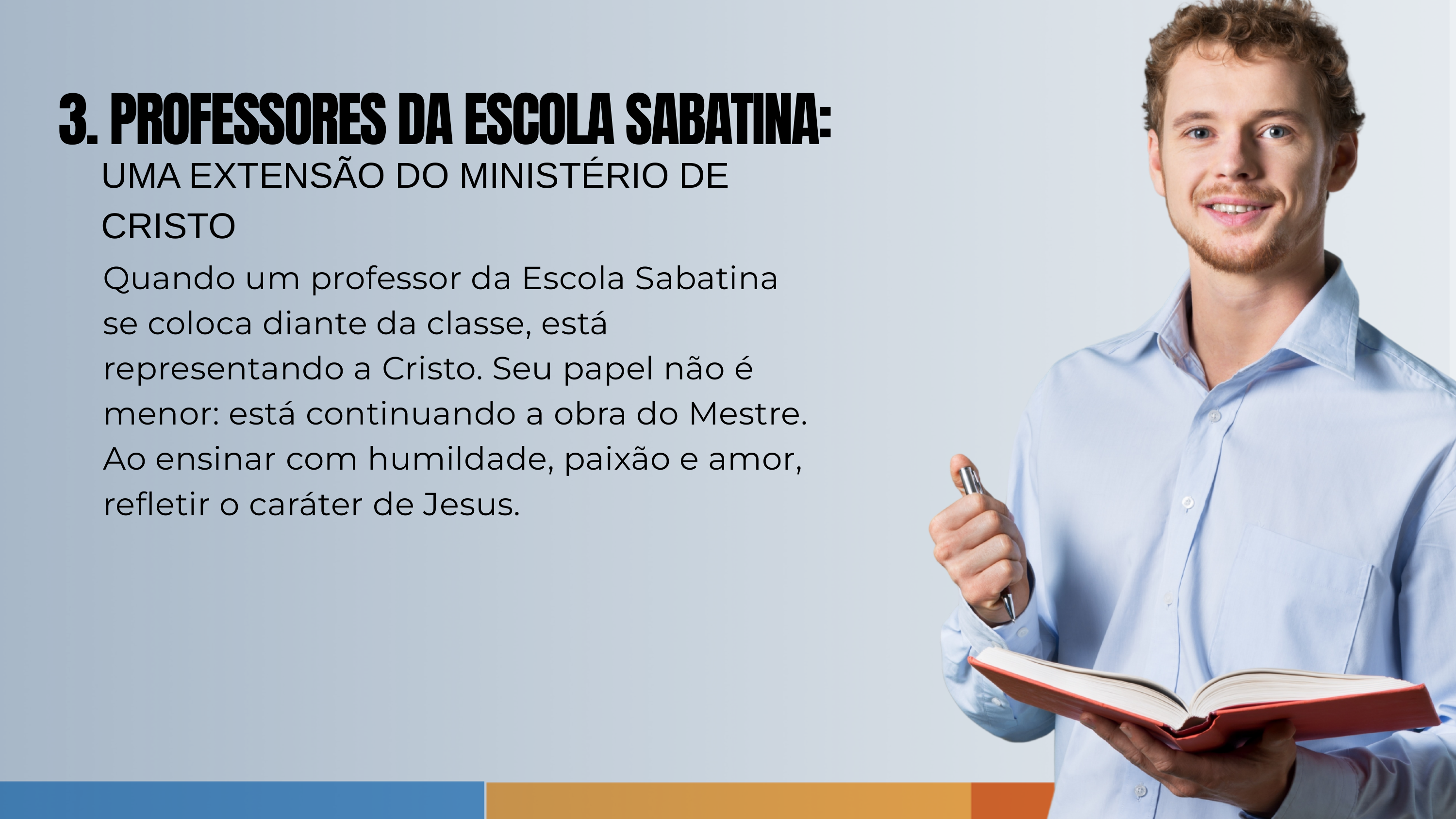

3. PROFESSORES DA ESCOLA SABATINA:
UMA EXTENSÃO DO MINISTÉRIO DE CRISTO
Quando um professor da Escola Sabatina se coloca diante da classe, está representando a Cristo. Seu papel não é menor: está continuando a obra do Mestre. Ao ensinar com humildade, paixão e amor, refletir o caráter de Jesus.